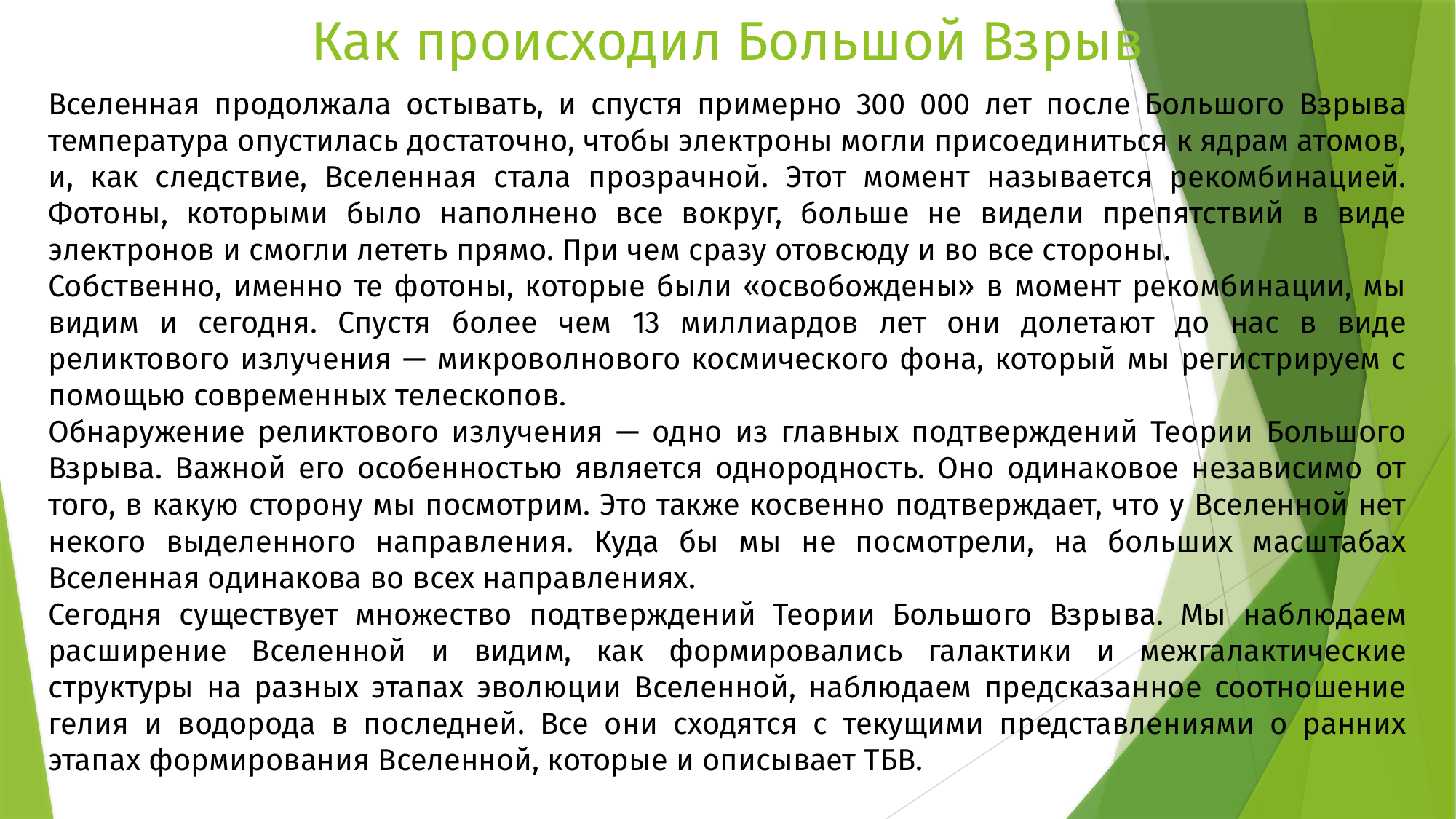

# Как происходил Большой Взрыв
Вселенная продолжала остывать, и спустя примерно 300 000 лет после Большого Взрыва температура опустилась достаточно, чтобы электроны могли присоединиться к ядрам атомов, и, как следствие, Вселенная стала прозрачной. Этот момент называется рекомбинацией. Фотоны, которыми было наполнено все вокруг, больше не видели препятствий в виде электронов и смогли лететь прямо. При чем сразу отовсюду и во все стороны.
Собственно, именно те фотоны, которые были «освобождены» в момент рекомбинации, мы видим и сегодня. Спустя более чем 13 миллиардов лет они долетают до нас в виде реликтового излучения — микроволнового космического фона, который мы регистрируем с помощью современных телескопов.
Обнаружение реликтового излучения — одно из главных подтверждений Теории Большого Взрыва. Важной его особенностью является однородность. Оно одинаковое независимо от того, в какую сторону мы посмотрим. Это также косвенно подтверждает, что у Вселенной нет некого выделенного направления. Куда бы мы не посмотрели, на больших масштабах Вселенная одинакова во всех направлениях.
Сегодня существует множество подтверждений Теории Большого Взрыва. Мы наблюдаем расширение Вселенной и видим, как формировались галактики и межгалактические структуры на разных этапах эволюции Вселенной, наблюдаем предсказанное соотношение гелия и водорода в последней. Все они сходятся с текущими представлениями о ранних этапах формирования Вселенной, которые и описывает ТБВ.